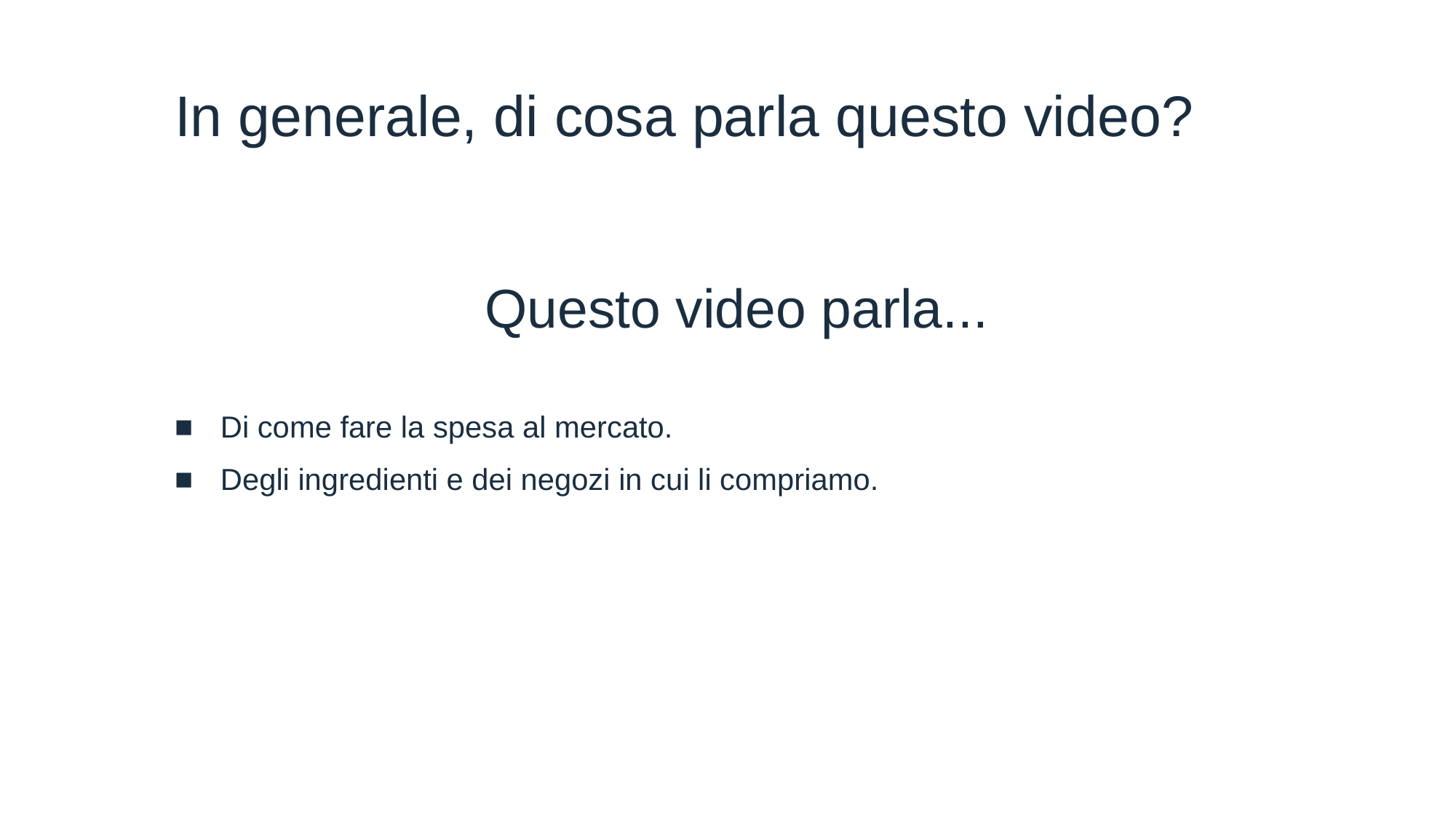

# In generale, di cosa parla questo video?
Questo video parla...

Di come fare la spesa al mercato.
Degli ingredienti e dei negozi in cui li compriamo.